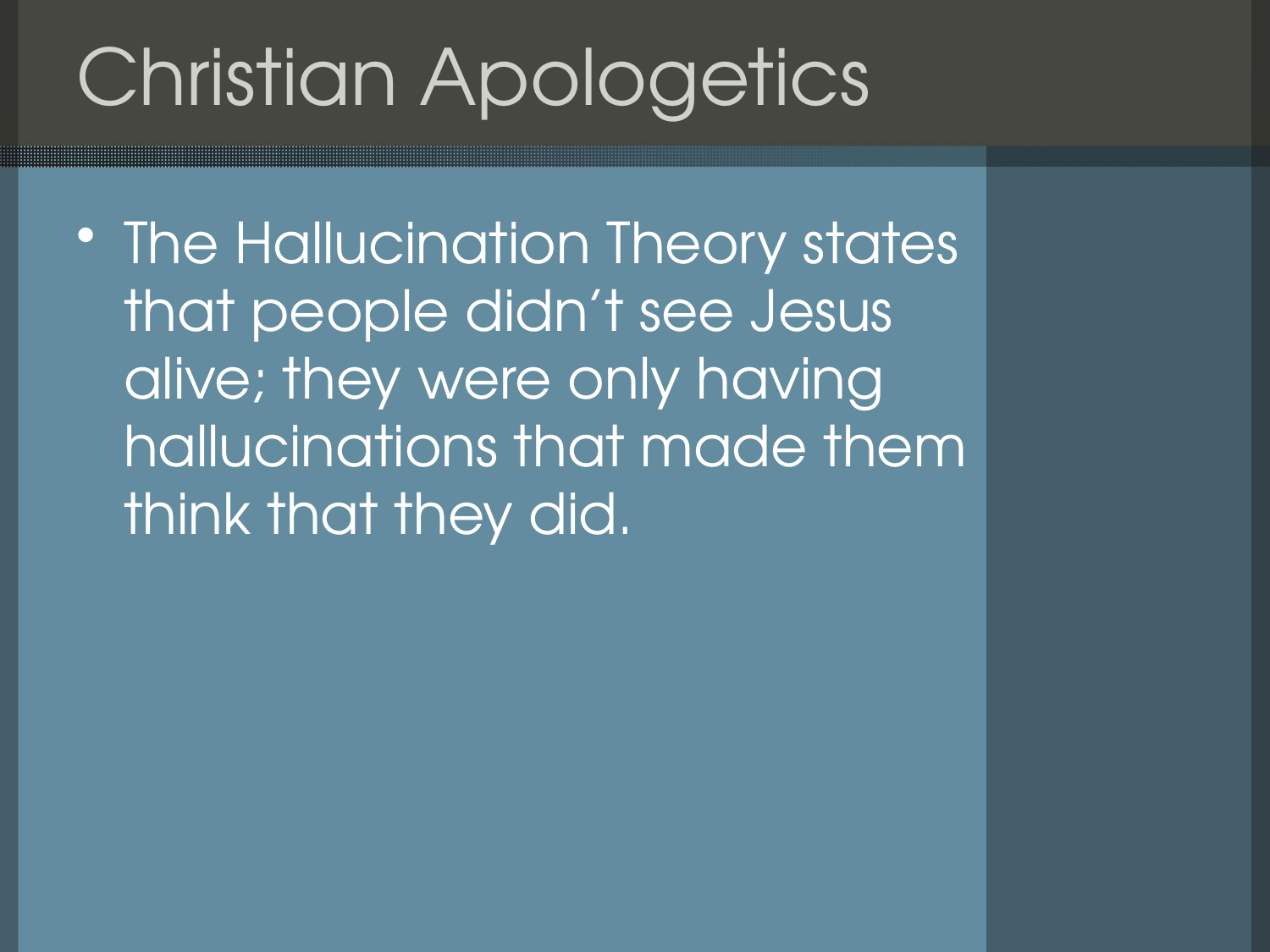

# Christian Apologetics
The Hallucination Theory states that people didn’t see Jesus alive; they were only having hallucinations that made them think that they did.